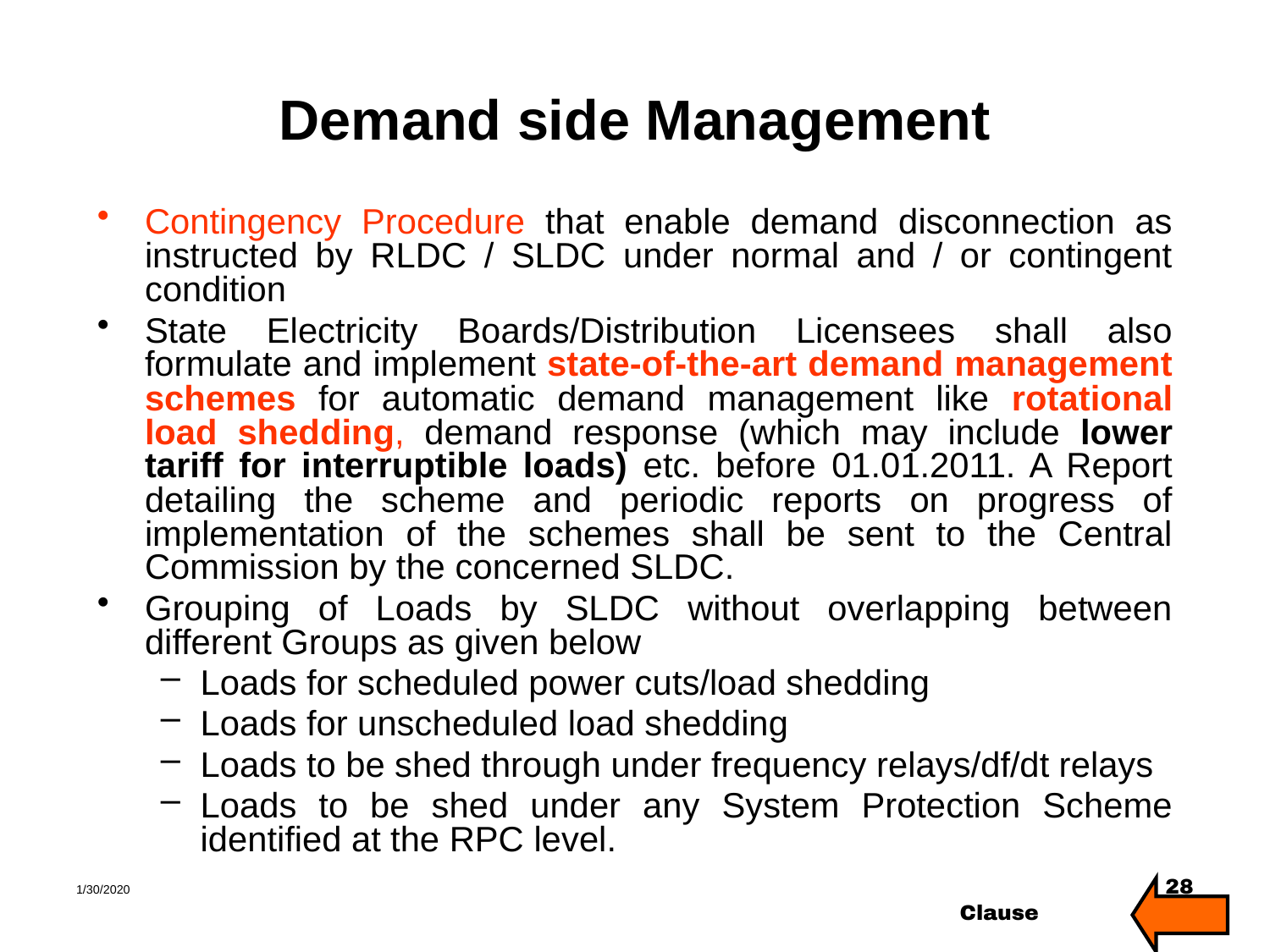

# Demand side Management
Contingency Procedure that enable demand disconnection as instructed by RLDC / SLDC under normal and / or contingent condition
State Electricity Boards/Distribution Licensees shall also formulate and implement state-of-the-art demand management schemes for automatic demand management like rotational load shedding, demand response (which may include lower tariff for interruptible loads) etc. before 01.01.2011. A Report detailing the scheme and periodic reports on progress of implementation of the schemes shall be sent to the Central Commission by the concerned SLDC.
Grouping of Loads by SLDC without overlapping between different Groups as given below
Loads for scheduled power cuts/load shedding
Loads for unscheduled load shedding
Loads to be shed through under frequency relays/df/dt relays
Loads to be shed under any System Protection Scheme identified at the RPC level.

1/30/2020
28
Clause